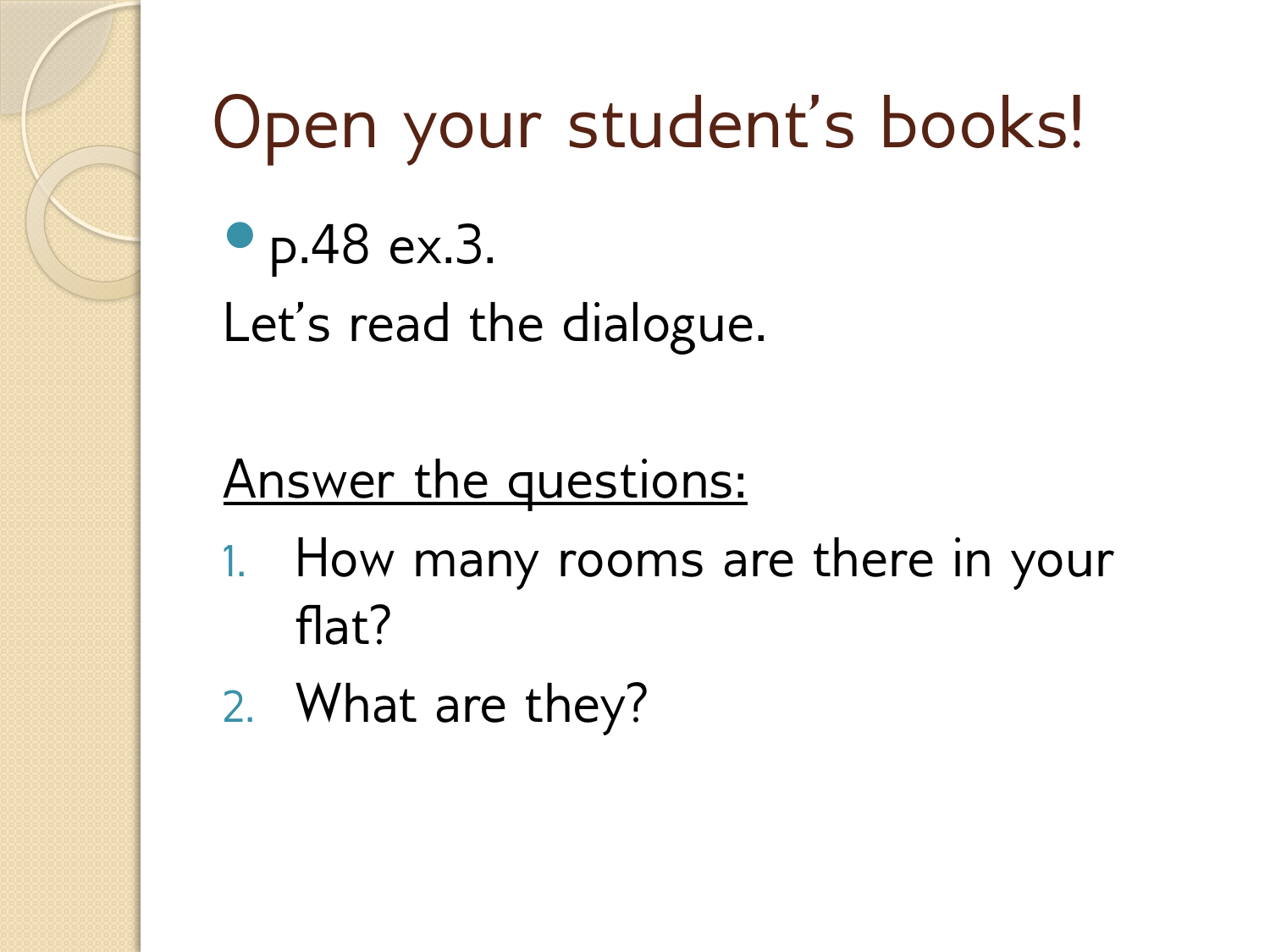

# Open your student’s books!
p.48 ex.3.
Let’s read the dialogue.

Answer the questions:
How many rooms are there in your flat?
What are they?